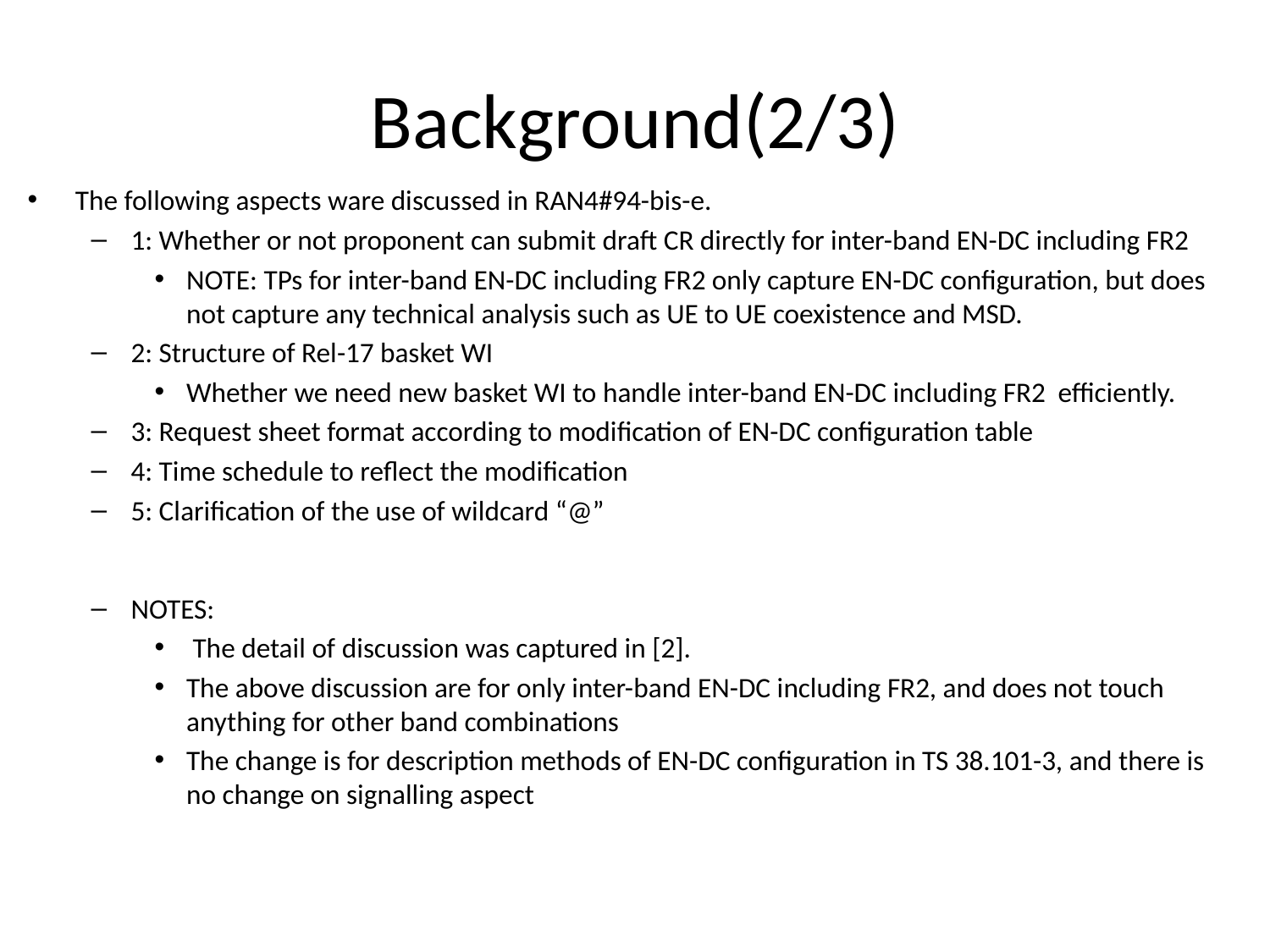

# Background(2/3)
The following aspects ware discussed in RAN4#94-bis-e.
1: Whether or not proponent can submit draft CR directly for inter-band EN-DC including FR2
NOTE: TPs for inter-band EN-DC including FR2 only capture EN-DC configuration, but does not capture any technical analysis such as UE to UE coexistence and MSD.
2: Structure of Rel-17 basket WI
Whether we need new basket WI to handle inter-band EN-DC including FR2  efficiently.
3: Request sheet format according to modification of EN-DC configuration table
4: Time schedule to reflect the modification
5: Clarification of the use of wildcard “@”

NOTES:
 The detail of discussion was captured in [2].
The above discussion are for only inter-band EN-DC including FR2, and does not touch anything for other band combinations
The change is for description methods of EN-DC configuration in TS 38.101-3, and there is no change on signalling aspect